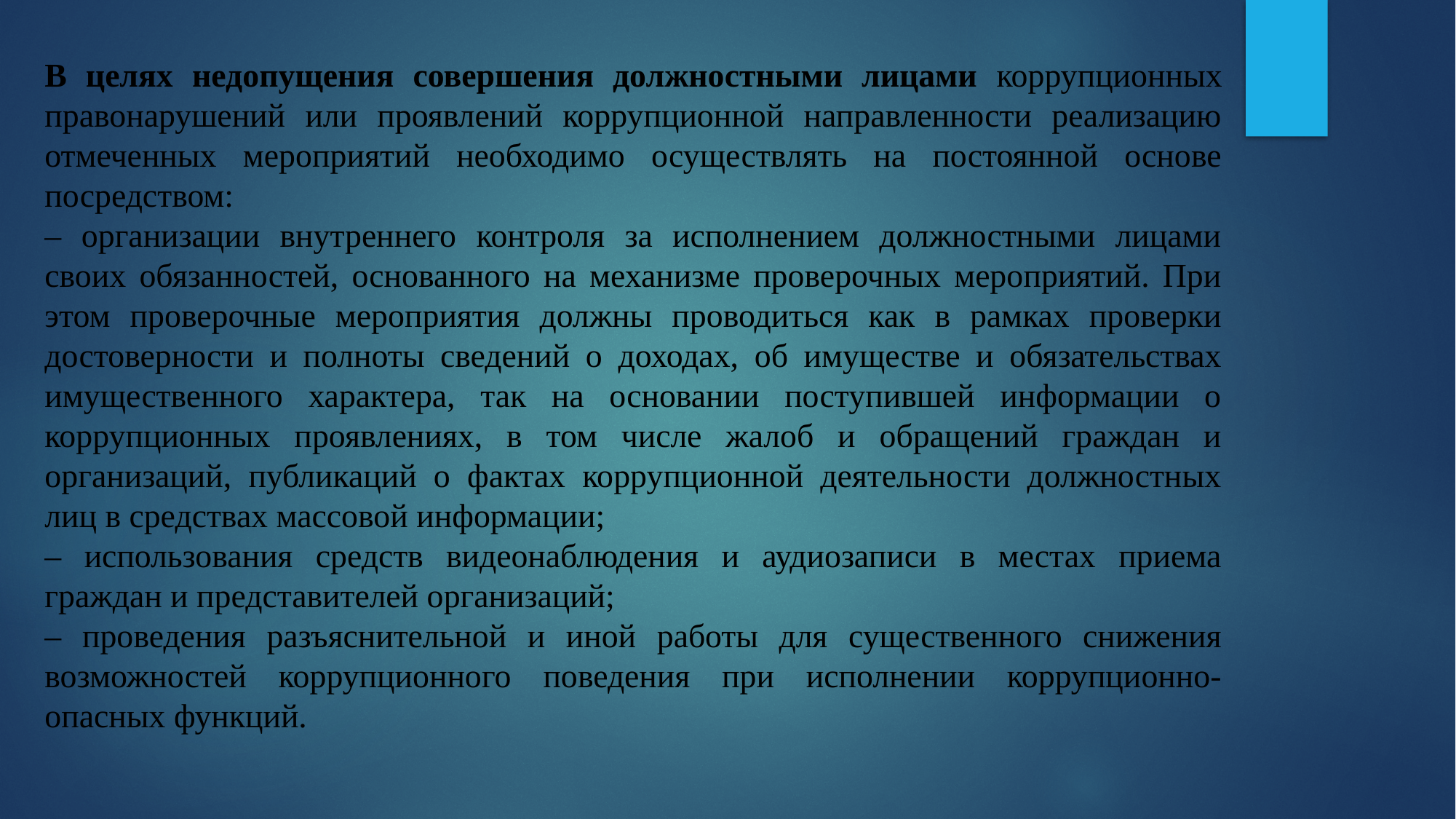

В целях недопущения совершения должностными лицами коррупционных правонарушений или проявлений коррупционной направленности реализацию отмеченных мероприятий необходимо осуществлять на постоянной основе посредством:
– организации внутреннего контроля за исполнением должностными лицами своих обязанностей, основанного на механизме проверочных мероприятий. При этом проверочные мероприятия должны проводиться как в рамках проверки достоверности и полноты сведений о доходах, об имуществе и обязательствах имущественного характера, так на основании поступившей информации о коррупционных проявлениях, в том числе жалоб и обращений граждан и организаций, публикаций о фактах коррупционной деятельности должностных лиц в средствах массовой информации;
– использования средств видеонаблюдения и аудиозаписи в местах приема граждан и представителей организаций;
– проведения разъяснительной и иной работы для существенного снижения возможностей коррупционного поведения при исполнении коррупционно-опасных функций.